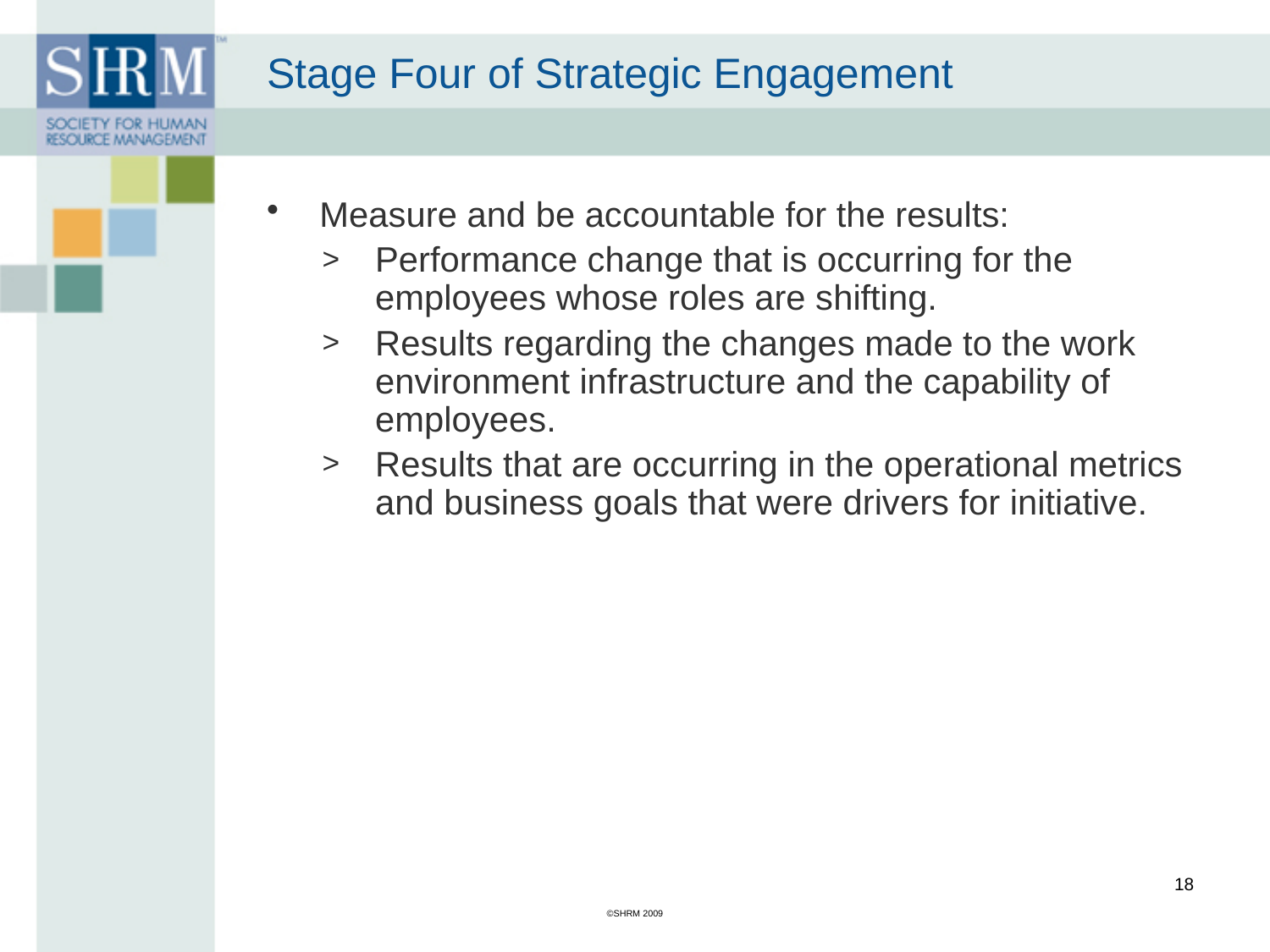

# Stage Four of Strategic Engagement
Measure and be accountable for the results:
Performance change that is occurring for the employees whose roles are shifting.
Results regarding the changes made to the work environment infrastructure and the capability of employees.
Results that are occurring in the operational metrics and business goals that were drivers for initiative.
18
©SHRM 2009